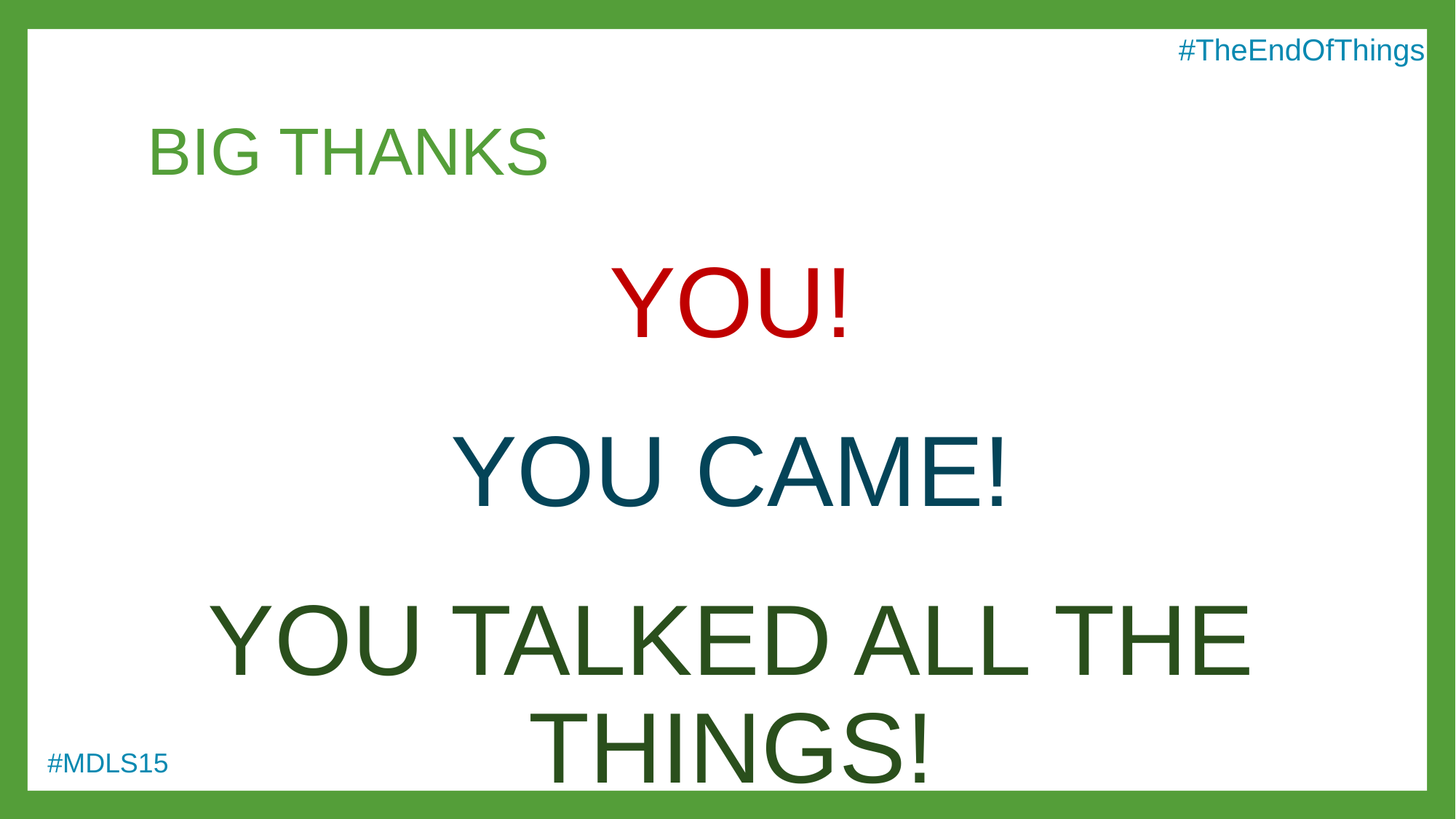

#TheEndOfThings
# BIG THANKS
YOU!
YOU CAME!
YOU TALKED ALL THE THINGS!
#MDLS15